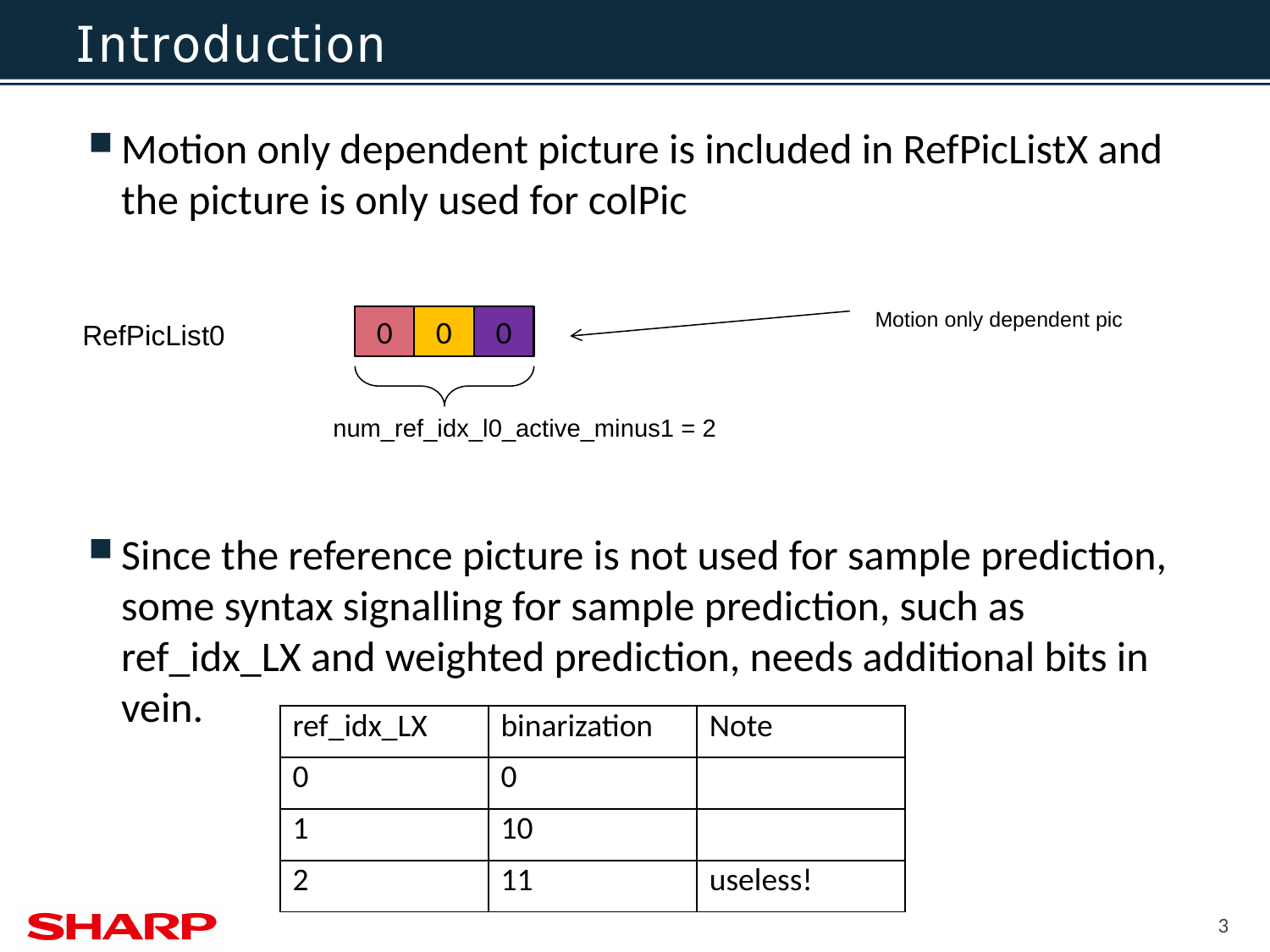

# Introduction
Motion only dependent picture is included in RefPicListX and the picture is only used for colPic

Since the reference picture is not used for sample prediction, some syntax signalling for sample prediction, such as ref_idx_LX and weighted prediction, needs additional bits in vein.

Motion only dependent pic
0
0
0
RefPicList0
num_ref_idx_l0_active_minus1 = 2
| ref\_idx\_LX | binarization | Note |
| --- | --- | --- |
| 0 | 0 |  |
| 1 | 10 |  |
| 2 | 11 | useless! |
3